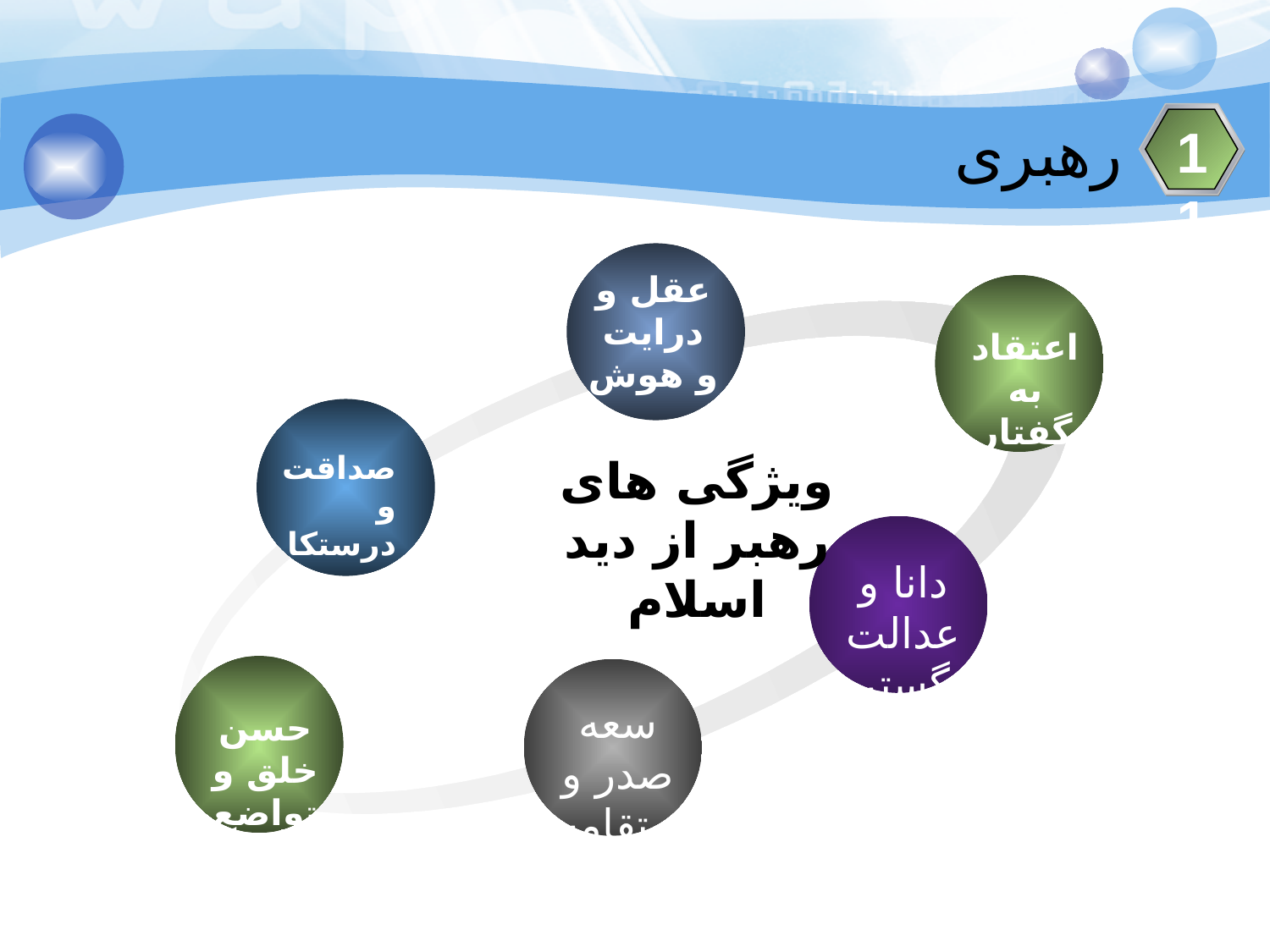

رهبری
11

عقل و درایت و هوش

اعتقاد به گفتار

صداقت و درستکاری
ویژگی های رهبر از دید اسلام

دانا و عدالت گستر

سعه صدر و استقامت
حسن خلق و تواضع